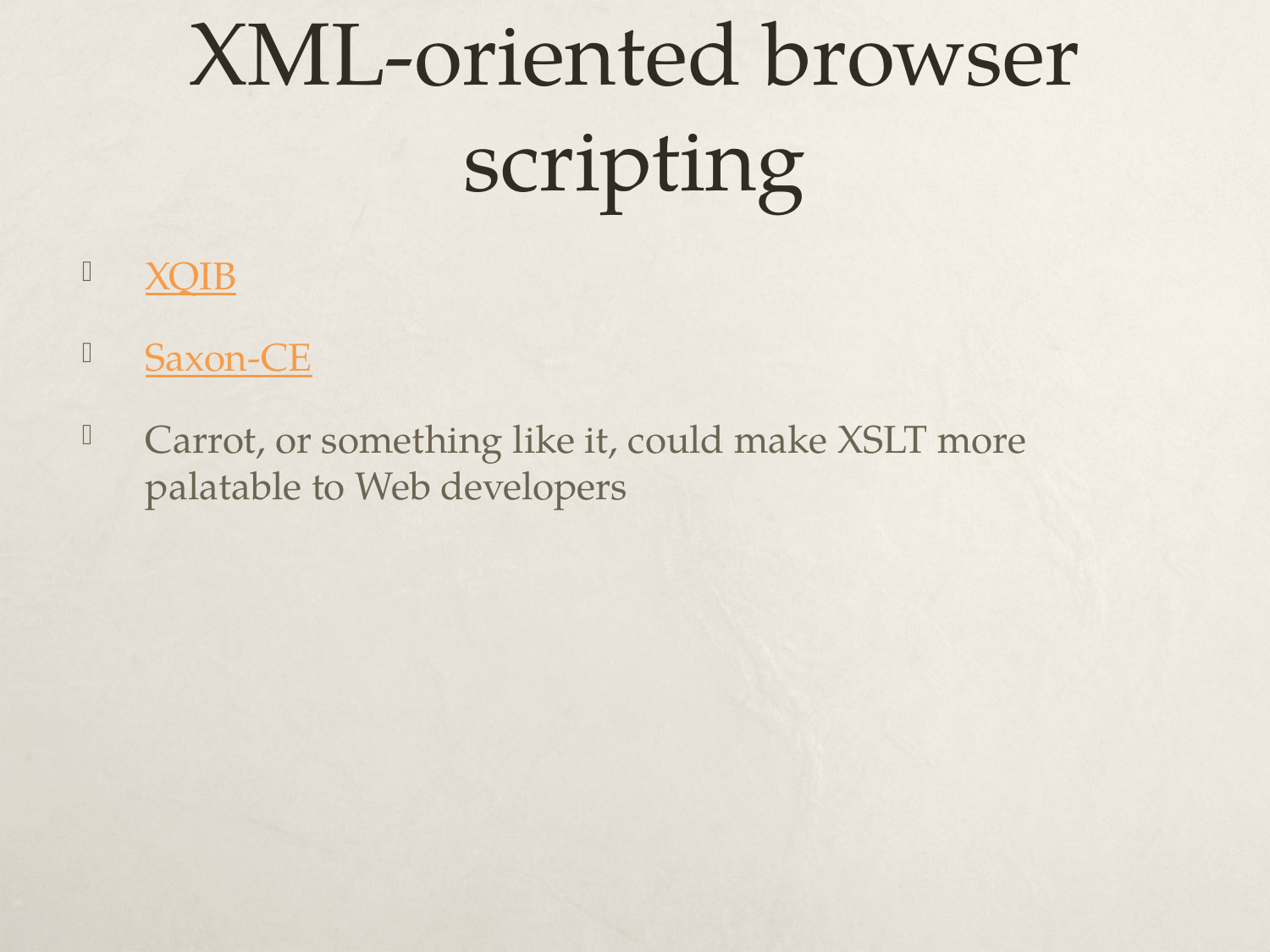

# XML-oriented browser scripting
XQIB
Saxon-CE
Carrot, or something like it, could make XSLT more palatable to Web developers